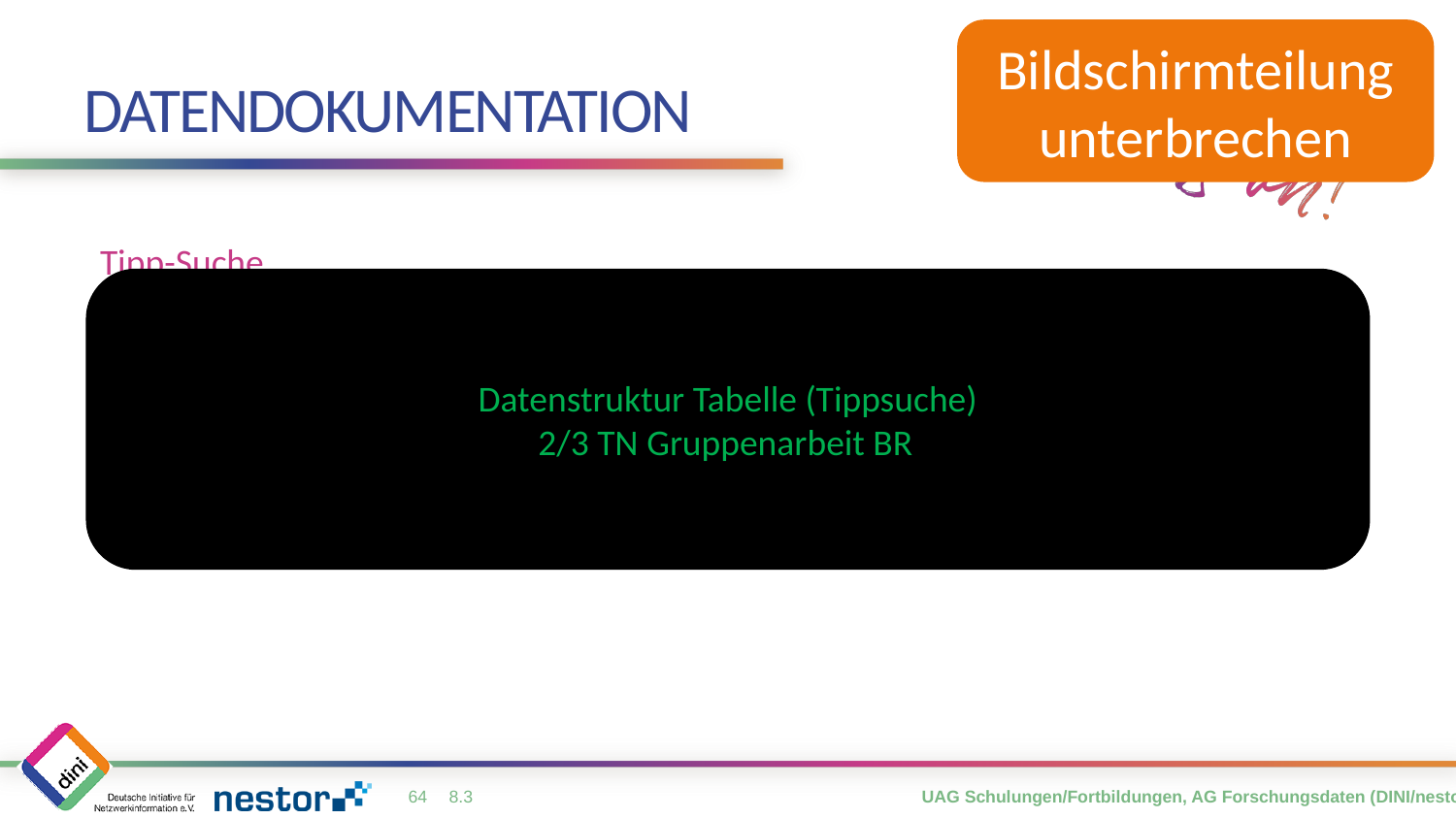

Bildschirmteilung unterbrechen
# Datendokumentation
Tipp-Suche
Datenstruktur Tabelle (Tippsuche)
2/3 TN Gruppenarbeit BR
Schaue dir die Tabelle an und nenne Tipps, um die Datendokumentation zu verbessern.
64
8.3